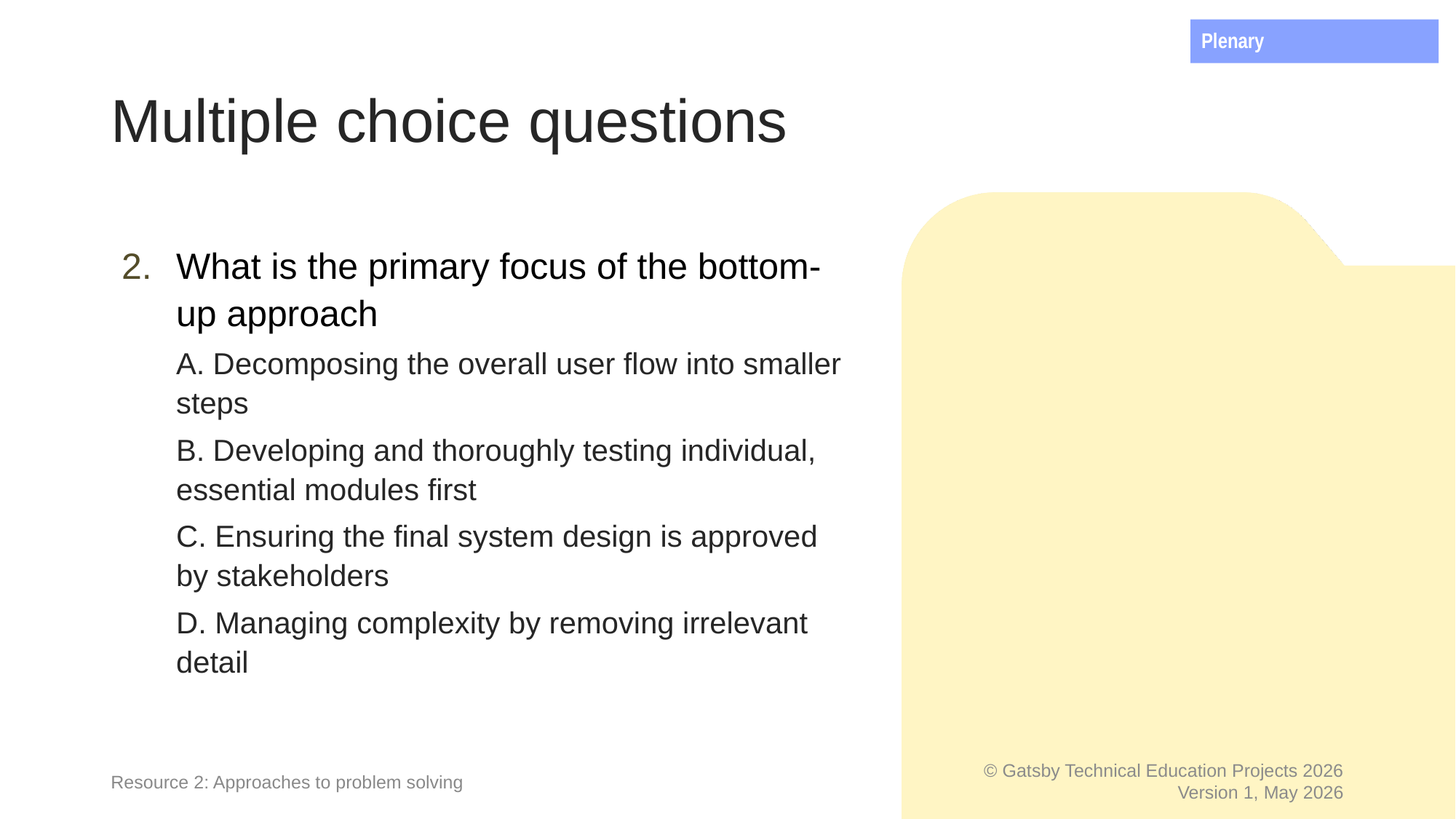

Plenary
# Multiple choice questions
What is the primary focus of the bottom-up approach
A. Decomposing the overall user flow into smaller steps
B. Developing and thoroughly testing individual, essential modules first
C. Ensuring the final system design is approved by stakeholders
D. Managing complexity by removing irrelevant detail
Resource 2: Approaches to problem solving